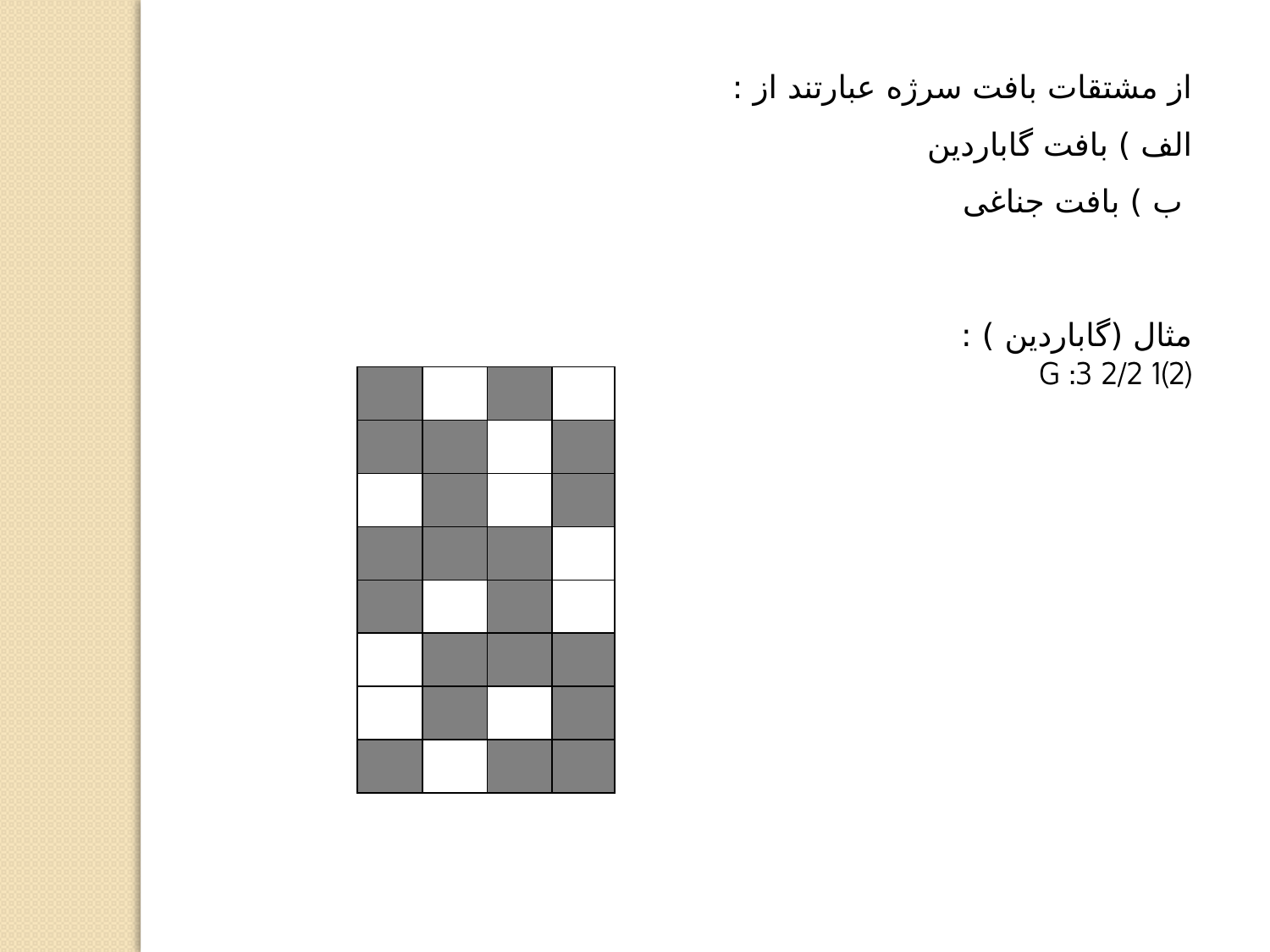

از مشتقات بافت سرژه عبارتند از :
الف ) بافت گاباردین
 ب ) بافت جناغی

مثال (گاباردین ) :
G :3 2/2 1(2)

|  |  |  |  |
| --- | --- | --- | --- |
|  |  |  |  |
|  |  |  |  |
|  |  |  |  |
|  |  |  |  |
|  |  |  |  |
|  |  |  |  |
|  |  |  |  |